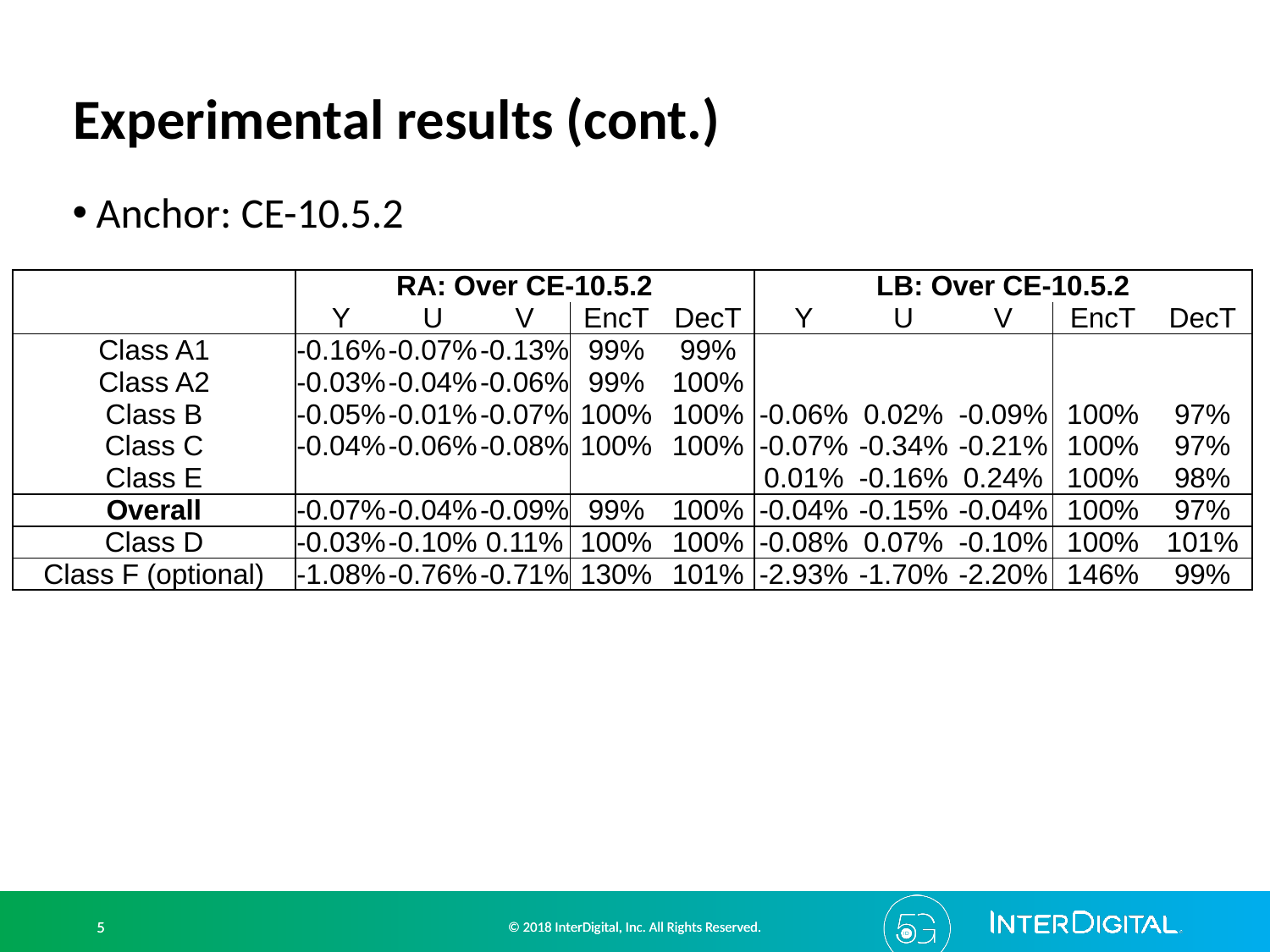

# Experimental results (cont.)
Anchor: CE-10.5.2
|  | RA: Over CE-10.5.2 |  |  |  |  |
| --- | --- | --- | --- | --- | --- |
|  | Y | U | V | EncT | DecT |
| Class A1 | -0.16% | -0.07% | -0.13% | 99% | 99% |
| Class A2 | -0.03% | -0.04% | -0.06% | 99% | 100% |
| Class B | -0.05% | -0.01% | -0.07% | 100% | 100% |
| Class C | -0.04% | -0.06% | -0.08% | 100% | 100% |
| Class E |  |  |  |  |  |
| Overall | -0.07% | -0.04% | -0.09% | 99% | 100% |
| Class D | -0.03% | -0.10% | 0.11% | 100% | 100% |
| Class F (optional) | -1.08% | -0.76% | -0.71% | 130% | 101% |
| LB: Over CE-10.5.2 |  |  |  |  |
| --- | --- | --- | --- | --- |
| Y | U | V | EncT | DecT |
|  |  |  |  |  |
|  |  |  |  |  |
| -0.06% | 0.02% | -0.09% | 100% | 97% |
| -0.07% | -0.34% | -0.21% | 100% | 97% |
| 0.01% | -0.16% | 0.24% | 100% | 98% |
| -0.04% | -0.15% | -0.04% | 100% | 97% |
| -0.08% | 0.07% | -0.10% | 100% | 101% |
| -2.93% | -1.70% | -2.20% | 146% | 99% |
© 2018 InterDigital, Inc. All Rights Reserved.
© 2018 InterDigital, Inc. All Rights Reserved.
5
5